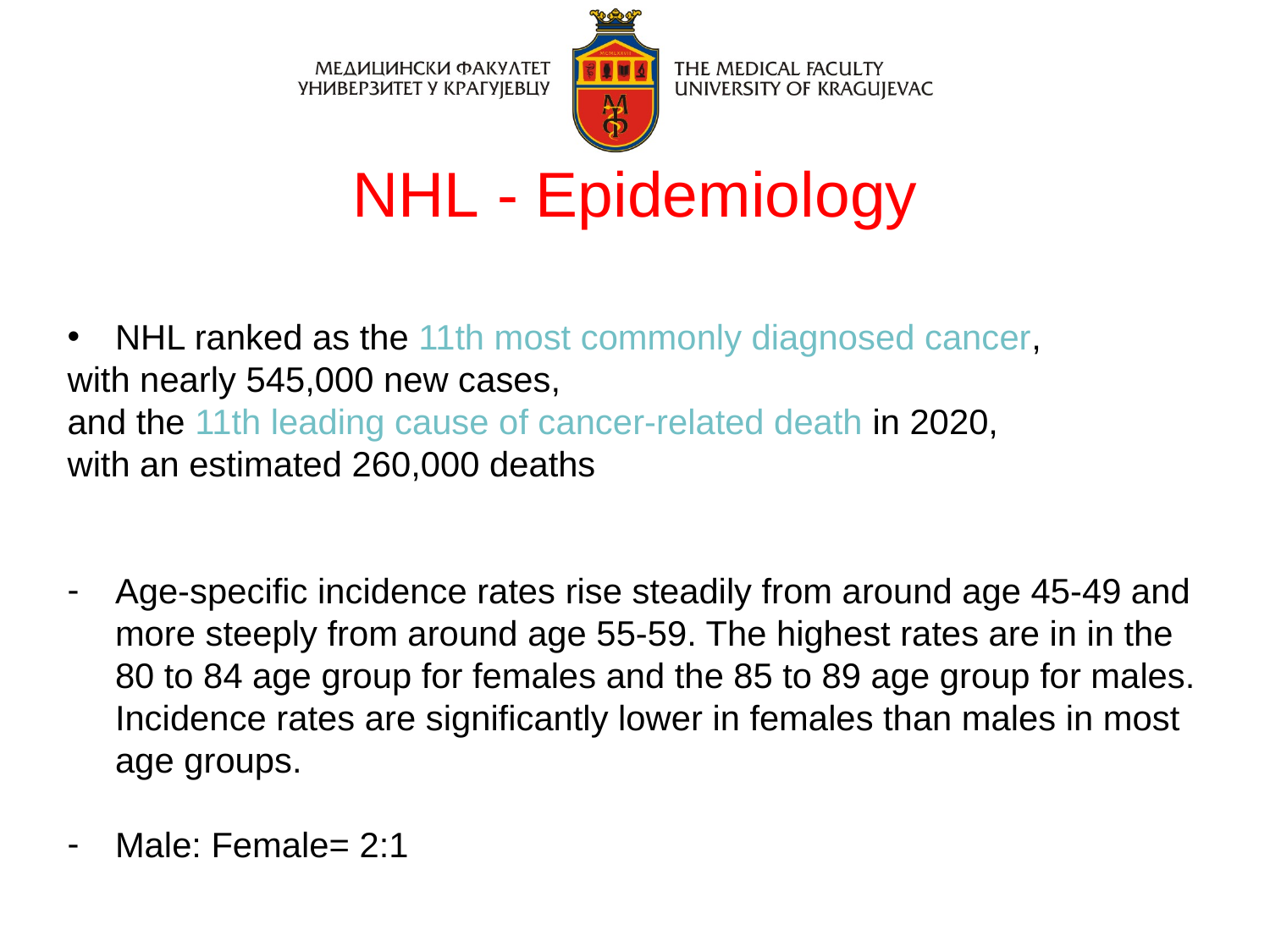

# NHL - Epidemiology

NHL ranked as the 11th most commonly diagnosed cancer,
with nearly 545,000 new cases,
and the 11th leading cause of cancer-related death in 2020,
with an estimated 260,000 deaths

Age-specific incidence rates rise steadily from around age 45-49 and more steeply from around age 55-59. The highest rates are in in the 80 to 84 age group for females and the 85 to 89 age group for males. Incidence rates are significantly lower in females than males in most age groups.

Male: Female= 2:1